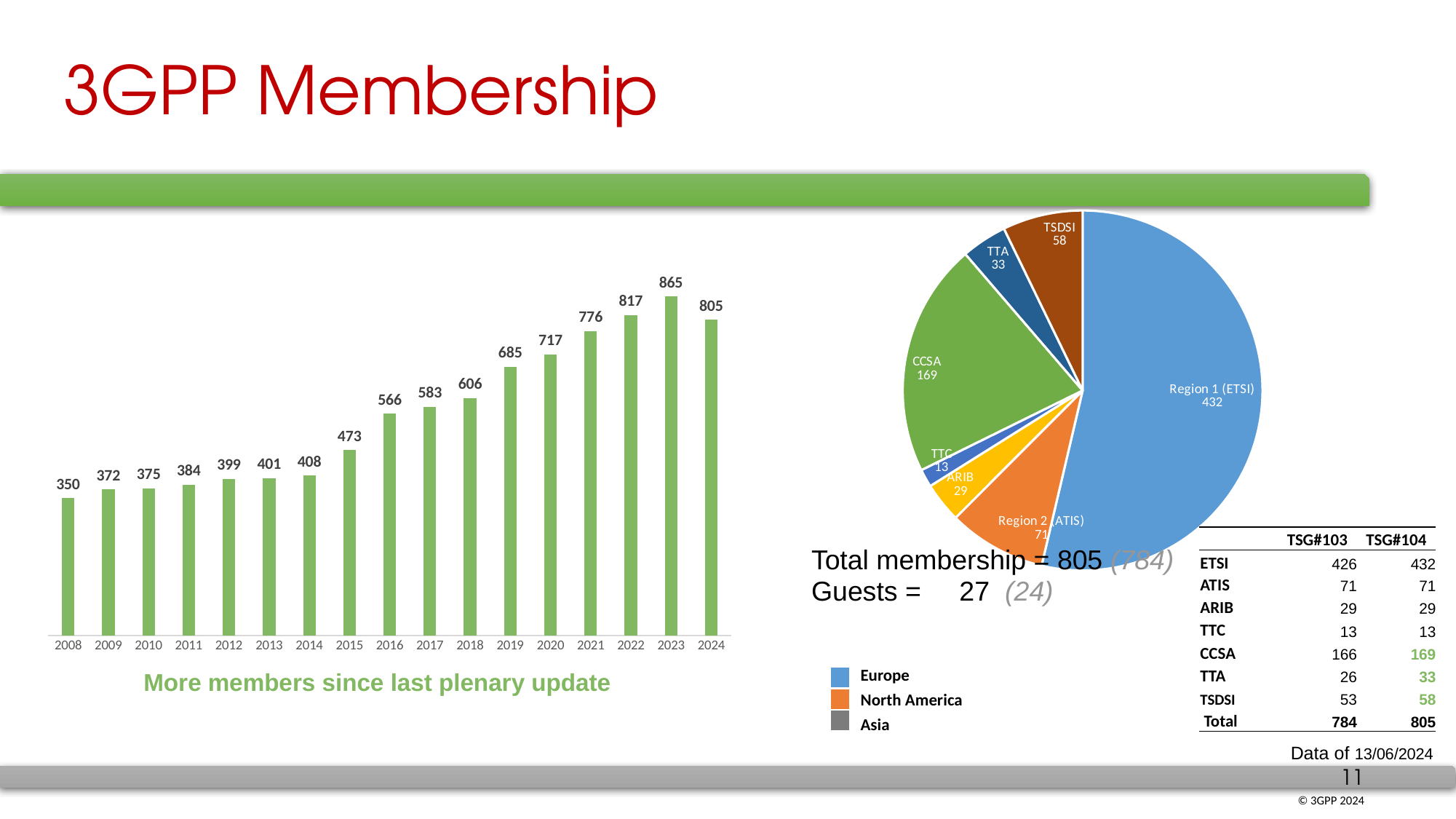

# 3GPP Membership

[unsupported chart]

### Chart

| Category | Members |
|---|---|
| 2008 | 350.0 |
| 2009 | 372.0 |
| 2010 | 375.0 |
| 2011 | 384.0 |
| 2012 | 399.0 |
| 2013 | 401.0 |
| 2014 | 408.0 |
| 2015 | 473.0 |
| 2016 | 566.0 |
| 2017 | 583.0 |
| 2018 | 606.0 |
| 2019 | 685.0 |
| 2020 | 717.0 |
| 2021 | 776.0 |
| 2022 | 817.0 |
| 2023 | 865.0 |
| 2024 | 805.0 |
|  | TSG#103 | TSG#104 |
| --- | --- | --- |
| ETSI | 426 | 432 |
| ATIS | 71 | 71 |
| ARIB | 29 | 29 |
| TTC | 13 | 13 |
| CCSA | 166 | 169 |
| TTA | 26 | 33 |
| TSDSI | 53 | 58 |
| Total | 784 | 805 |
Total membership = 805 (784)
Guests =     27  (24)
More members since last plenary update
Europe
North America
Asia

Data of 13/06/2024